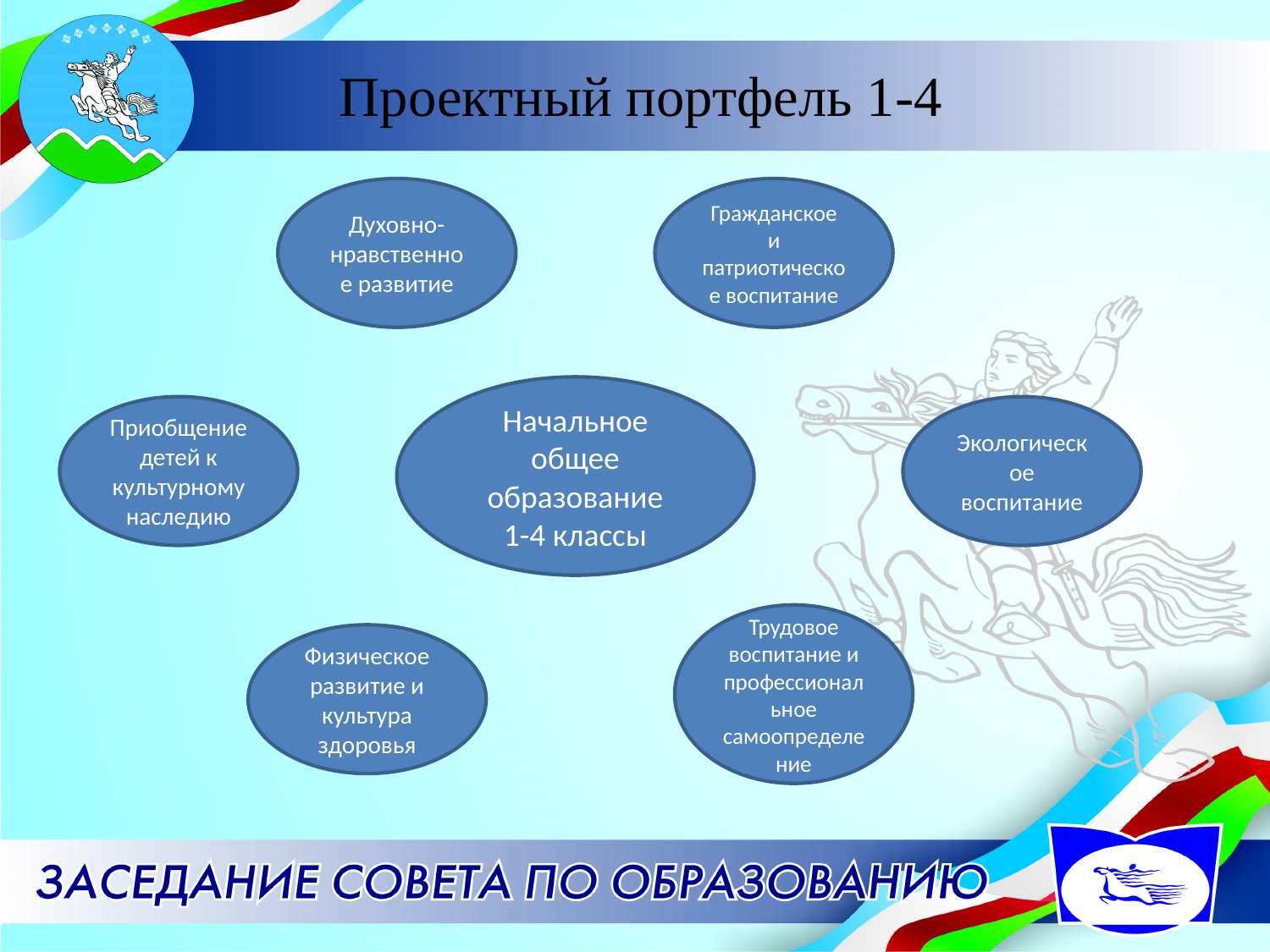

# Проектный портфель 1-4
Духовно-нравственное развитие
Гражданское и патриотическое воспитание
Начальное общее образование
1-4 классы
Приобщение детей к культурному наследию
Экологическое воспитание
Трудовое воспитание и профессиональное самоопределение
Физическое развитие и культура здоровья